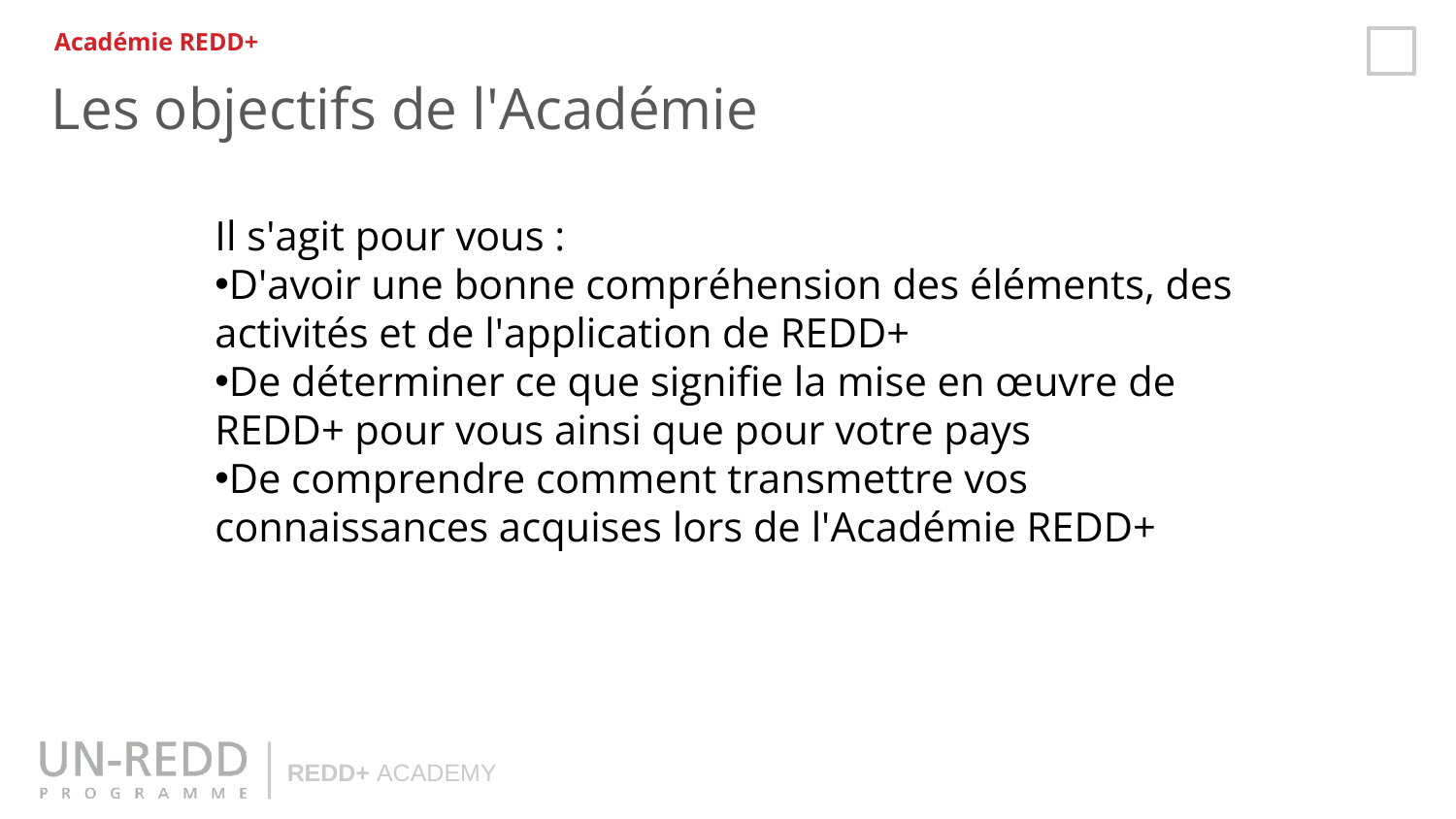

Académie REDD+
Les objectifs de l'Académie
Il s'agit pour vous :
D'avoir une bonne compréhension des éléments, des activités et de l'application de REDD+
De déterminer ce que signifie la mise en œuvre de REDD+ pour vous ainsi que pour votre pays
De comprendre comment transmettre vos connaissances acquises lors de l'Académie REDD+